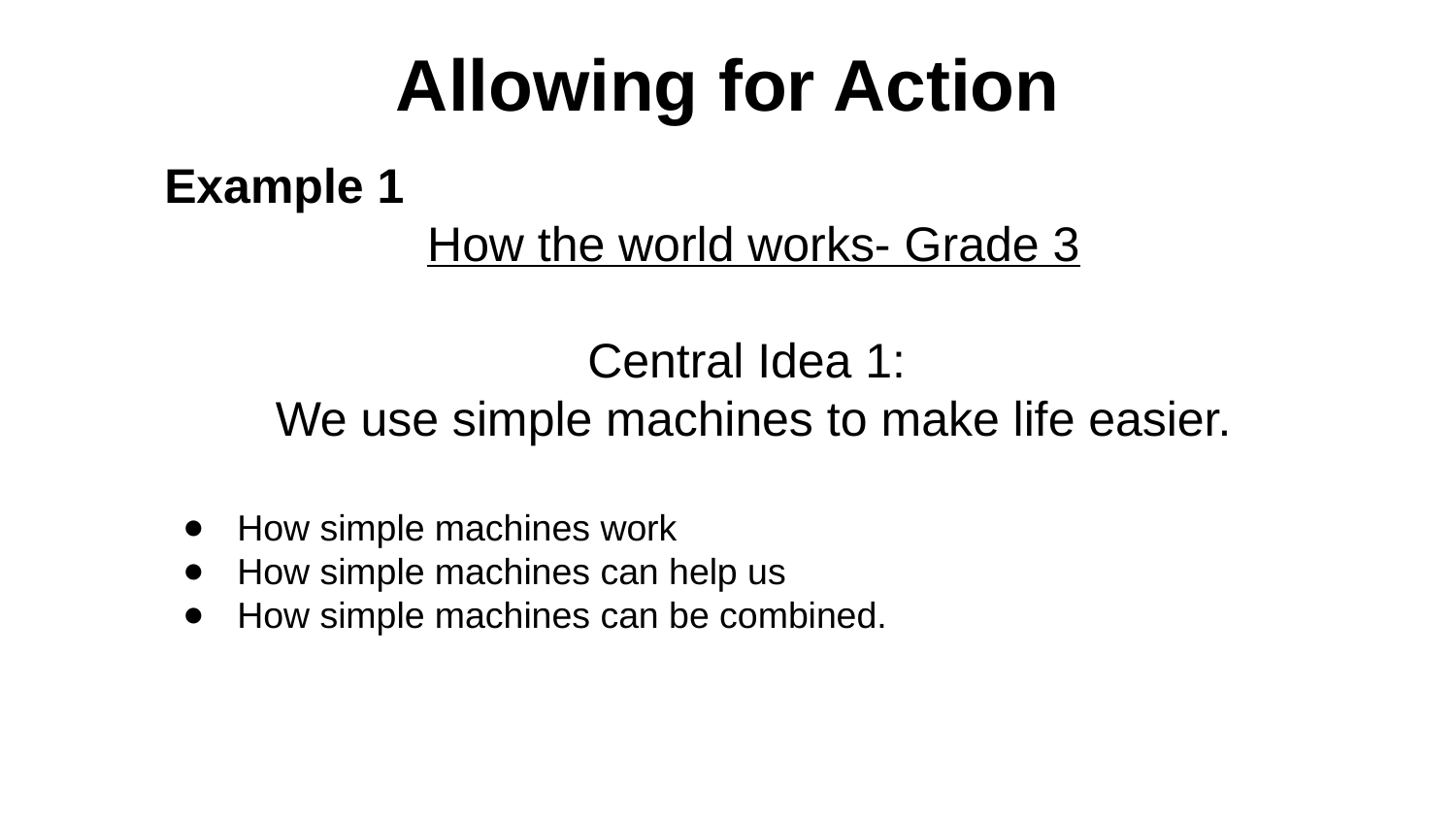

# Allowing for Action
Example 1
How the world works- Grade 3

Central Idea 1:
We use simple machines to make life easier.

How simple machines work
How simple machines can help us
How simple machines can be combined.